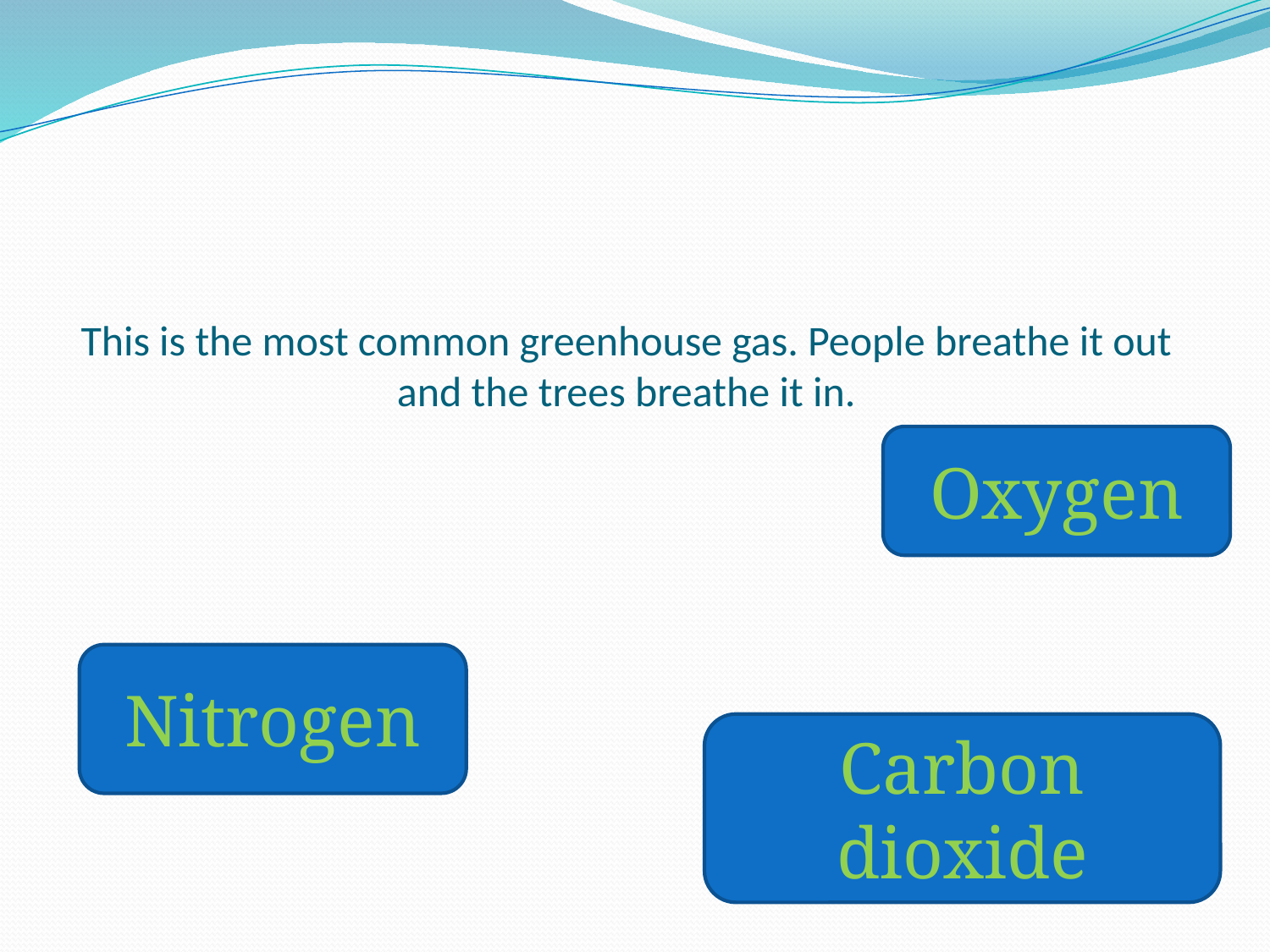

# This is the most common greenhouse gas. People breathe it out and the trees breathe it in.
Oxygen
Nitrogen
Carbon dioxide